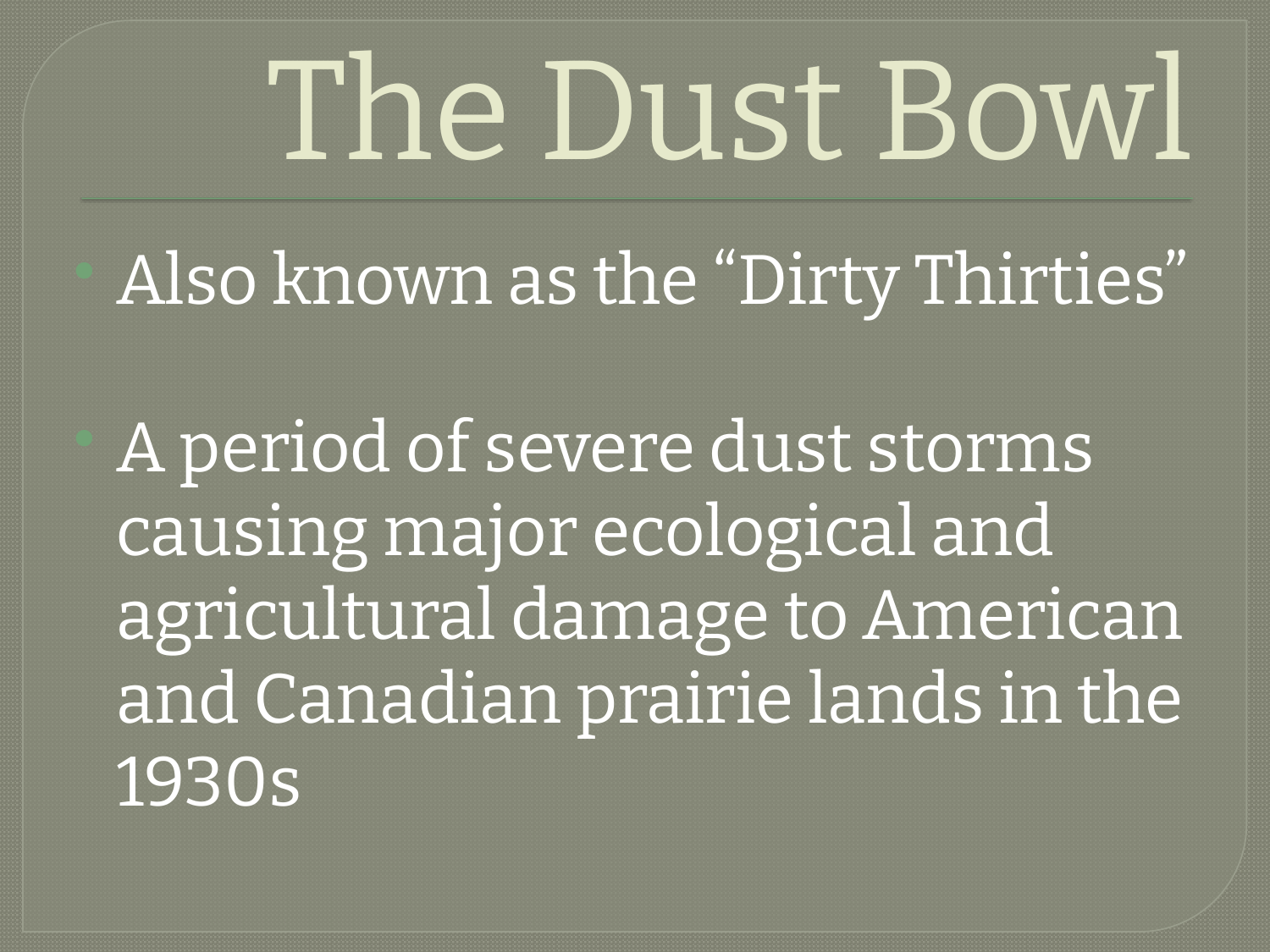

# The Dust Bowl
Also known as the “Dirty Thirties”

A period of severe dust storms causing major ecological and agricultural damage to American and Canadian prairie lands in the 1930s